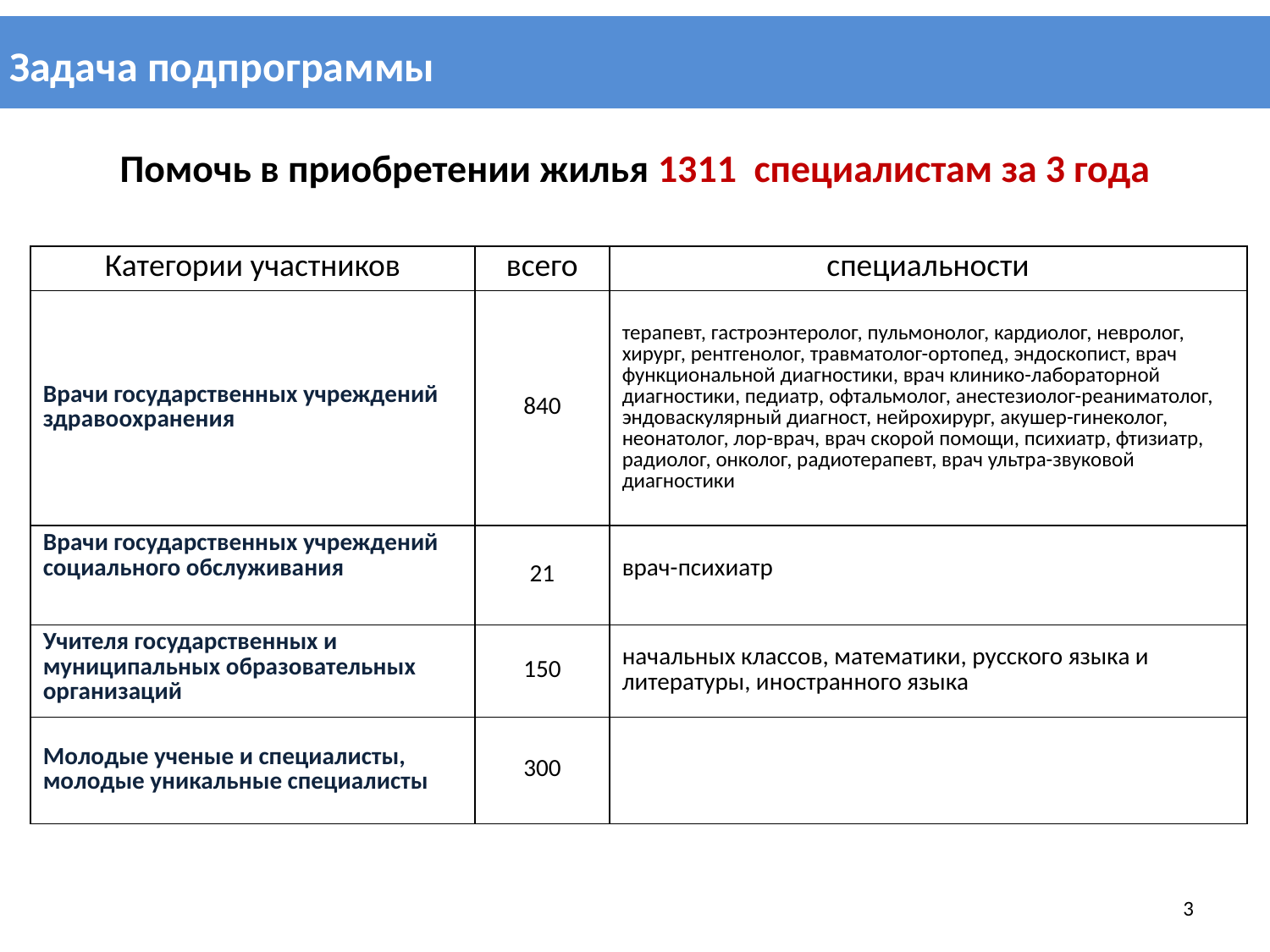

Задача подпрограммы
Помочь в приобретении жилья 1311  специалистам за 3 года
| Категории участников | всего | специальности |
| --- | --- | --- |
| Врачи государственных учреждений здравоохранения | 840 | терапевт, гастроэнтеролог, пульмонолог, кардиолог, невролог, хирург, рентгенолог, травматолог-ортопед, эндоскопист, врач функциональной диагностики, врач клинико-лабораторной диагностики, педиатр, офтальмолог, анестезиолог-реаниматолог, эндоваскулярный диагност, нейрохирург, акушер-гинеколог, неонатолог, лор-врач, врач скорой помощи, психиатр, фтизиатр, радиолог, онколог, радиотерапевт, врач ультра-звуковой диагностики |
| Врачи государственных учреждений социального обслуживания | 21 | врач-психиатр |
| Учителя государственных и муниципальных образовательных организаций | 150 | начальных классов, математики, русского языка и литературы, иностранного языка |
| Молодые ученые и специалисты, молодые уникальные специалисты | 300 |  |
3